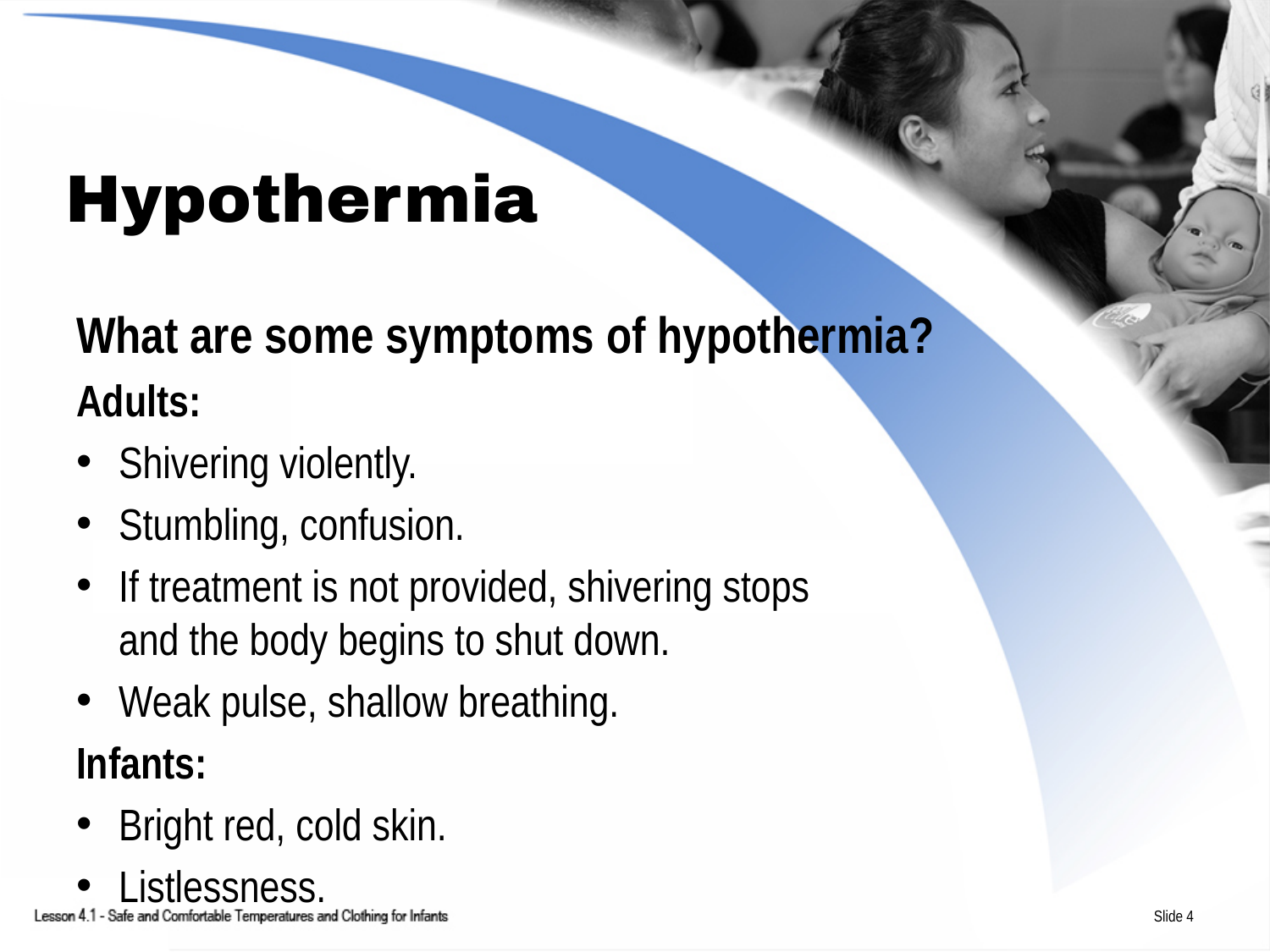

Hypothermia
What are some symptoms of hypothermia?
Adults:
Shivering violently.
Stumbling, confusion.
If treatment is not provided, shivering stops
and the body begins to shut down.
Weak pulse, shallow breathing.
Infants:
Bright red, cold skin.
Listlessness.

Slide 4